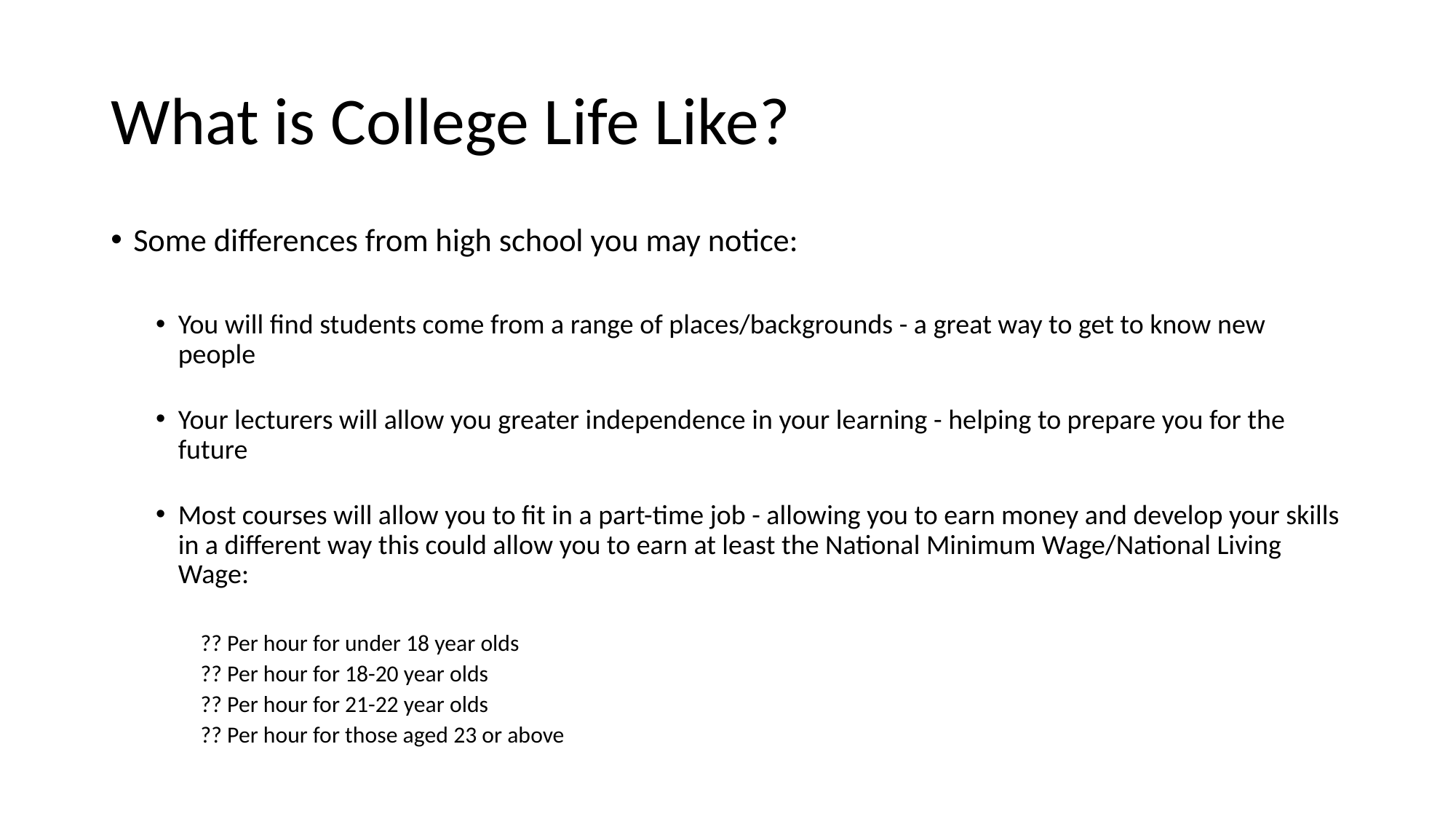

# What is College Life Like?
Some differences from high school you may notice:

You will find students come from a range of places/backgrounds - a great way to get to know new people
Your lecturers will allow you greater independence in your learning - helping to prepare you for the future
Most courses will allow you to fit in a part-time job - allowing you to earn money and develop your skills in a different way this could allow you to earn at least the National Minimum Wage/National Living Wage:

?? Per hour for under 18 year olds
?? Per hour for 18-20 year olds
?? Per hour for 21-22 year olds
?? Per hour for those aged 23 or above